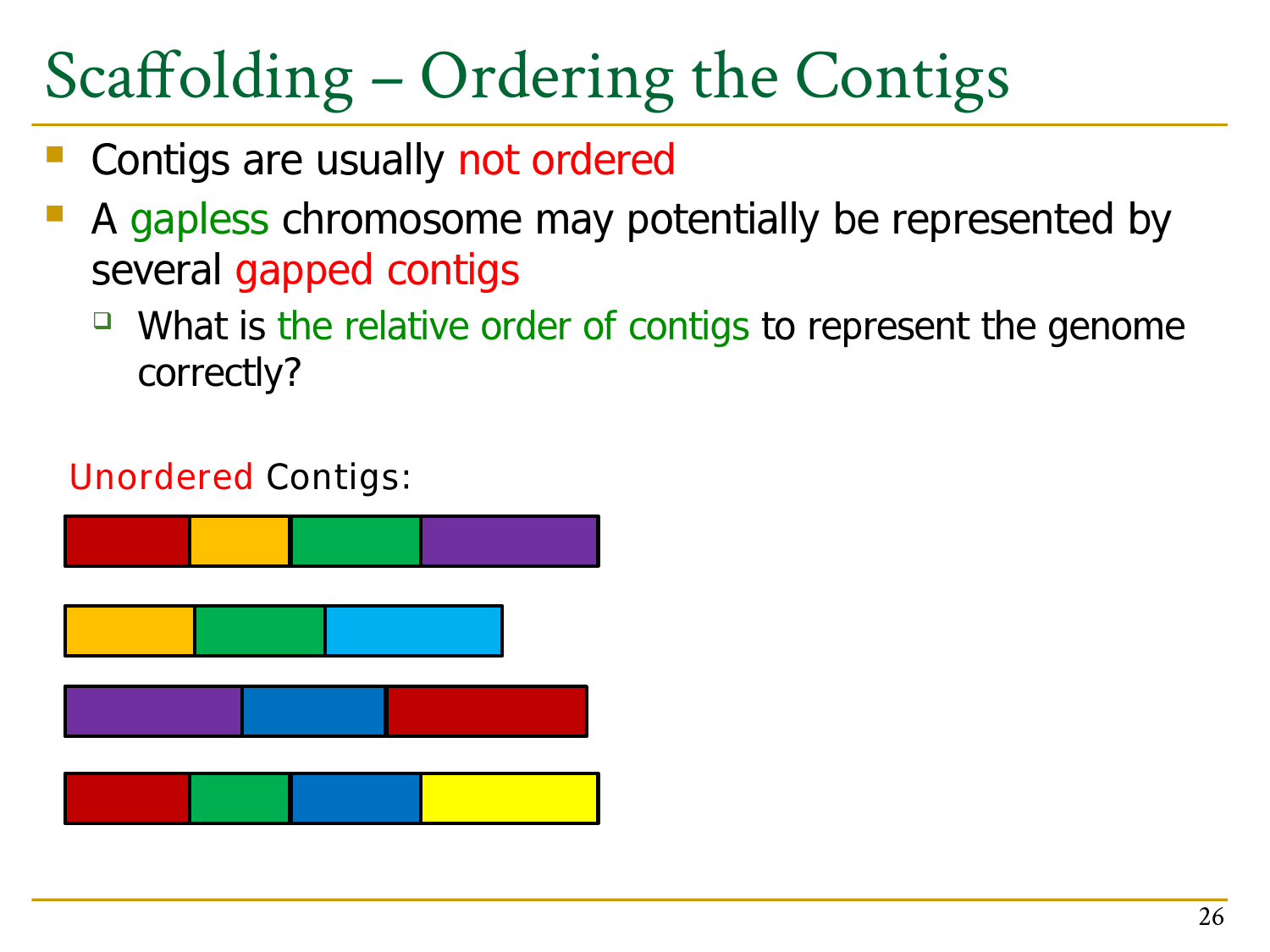

# Scaffolding – Ordering the Contigs
Contigs are usually not ordered
A gapless chromosome may potentially be represented by several gapped contigs
What is the relative order of contigs to represent the genome correctly?
Unordered Contigs:

26